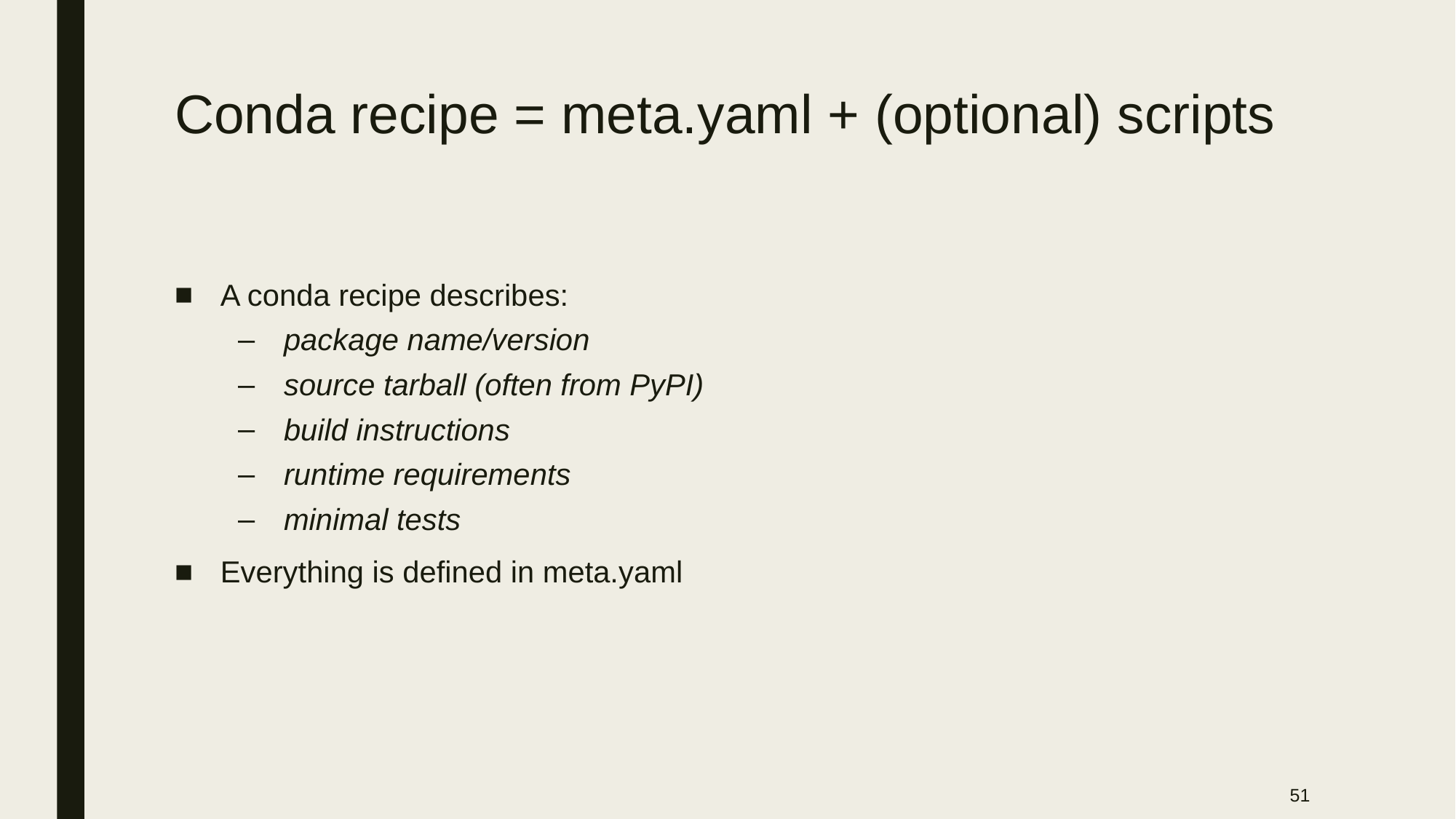

# Conda recipe = meta.yaml + (optional) scripts
A conda recipe describes:
package name/version
source tarball (often from PyPI)
build instructions
runtime requirements
minimal tests
Everything is defined in meta.yaml
51